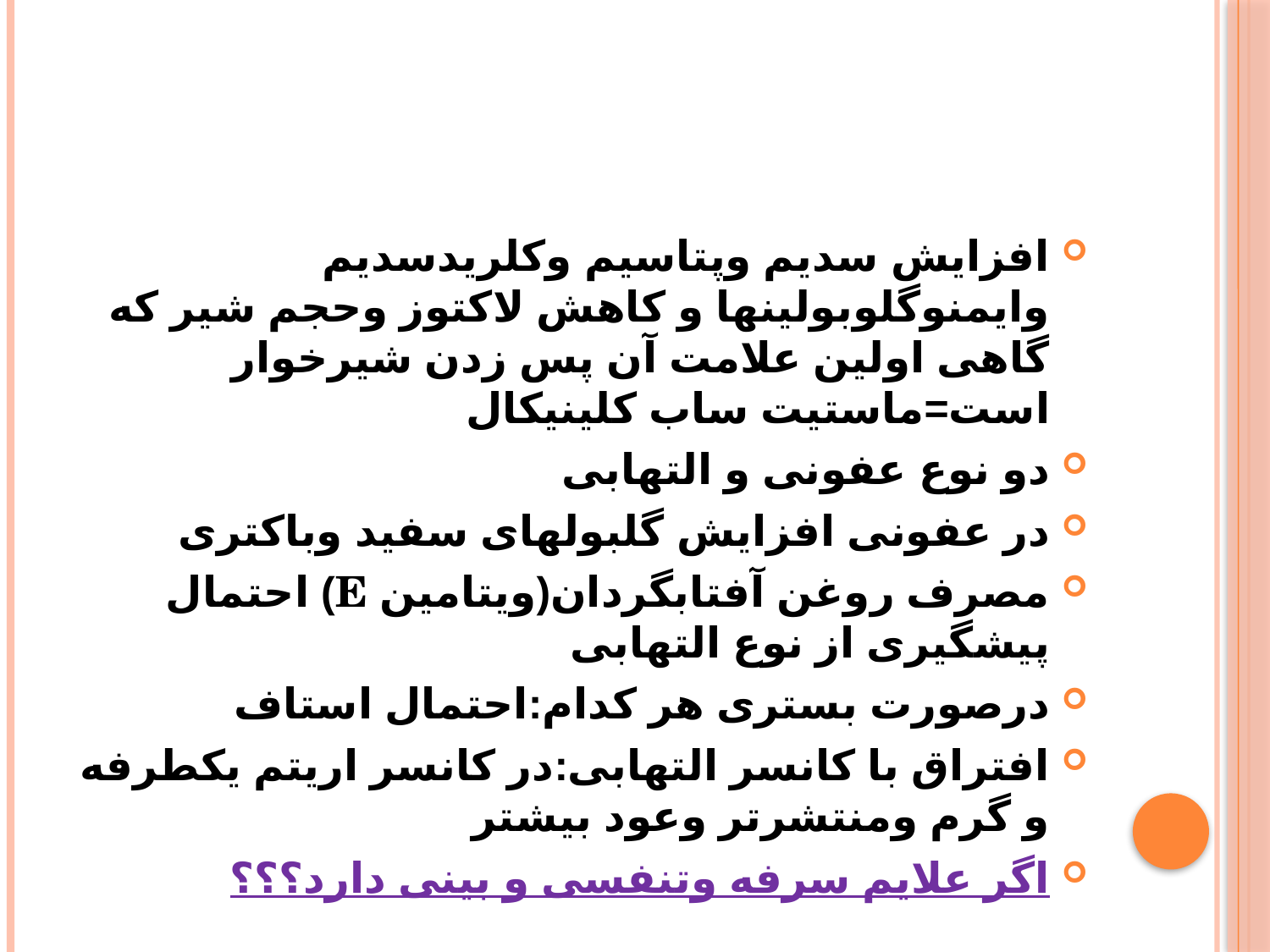

#
افزایش سدیم وپتاسیم وکلریدسدیم وایمنوگلوبولینها و کاهش لاکتوز وحجم شیر که گاهی اولین علامت آن پس زدن شیرخوار است=ماستیت ساب کلینیکال
دو نوع عفونی و التهابی
در عفونی افزایش گلبولهای سفید وباکتری
مصرف روغن آفتابگردان(ویتامین E) احتمال پیشگیری از نوع التهابی
درصورت بستری هر کدام:احتمال استاف
افتراق با کانسر التهابی:در کانسر اریتم یکطرفه و گرم ومنتشرتر وعود بیشتر
اگر علایم سرفه وتنفسی و بینی دارد؟؟؟